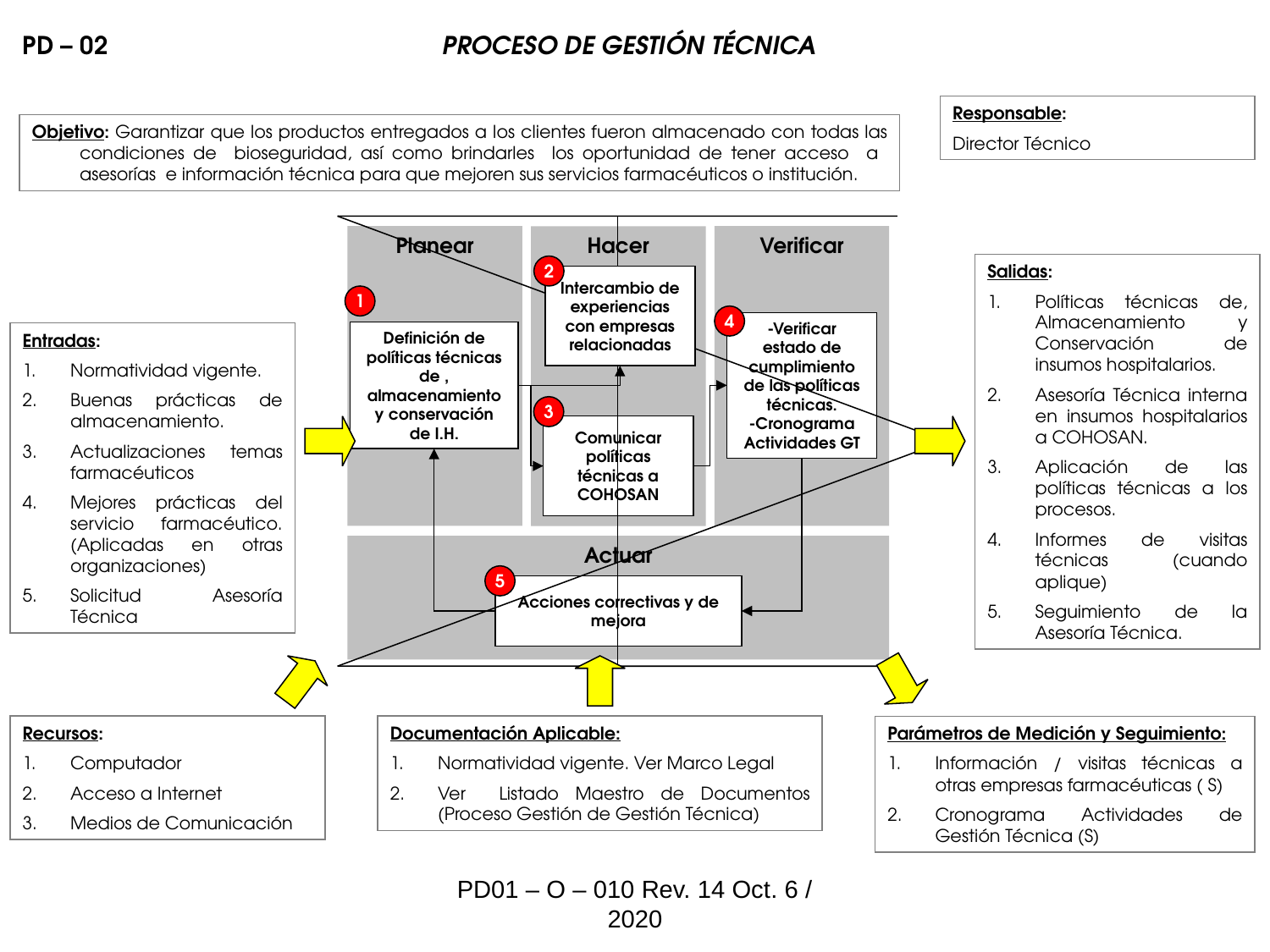

PD – 02
PROCESO DE GESTIÓN TÉCNICA
Responsable:
Director Técnico
Objetivo: Garantizar que los productos entregados a los clientes fueron almacenado con todas las condiciones de  bioseguridad, así como brindarles  los oportunidad de tener acceso  a  asesorías  e información técnica para que mejoren sus servicios farmacéuticos o institución.

Planear
Verificar
Hacer
Salidas:
Políticas técnicas de, Almacenamiento y Conservación de insumos hospitalarios.
Asesoría Técnica interna en insumos hospitalarios a COHOSAN.
Aplicación de las políticas técnicas a los procesos.
Informes de visitas técnicas (cuando aplique)
Seguimiento de la Asesoría Técnica.
2
Intercambio de experiencias con empresas relacionadas
1
4
-Verificar estado de cumplimiento de las políticas técnicas.
-Cronograma Actividades GT
Definición de políticas técnicas de , almacenamiento y conservación de I.H.
Entradas:
Normatividad vigente.
Buenas prácticas de almacenamiento.
Actualizaciones temas farmacéuticos
Mejores prácticas del servicio farmacéutico. (Aplicadas en otras organizaciones)
Solicitud Asesoría Técnica
3

Comunicar políticas técnicas a COHOSAN

Actuar
5
Acciones correctivas y de mejora

Recursos:
Computador
Acceso a Internet
Medios de Comunicación
Documentación Aplicable:
Normatividad vigente. Ver Marco Legal
Ver  Listado Maestro de Documentos (Proceso Gestión de Gestión Técnica)
Parámetros de Medición y Seguimiento:
Información / visitas técnicas a otras empresas farmacéuticas ( S)
Cronograma Actividades de Gestión Técnica (S)
PD01 – O – 010 Rev. 14 Oct. 6 / 2020